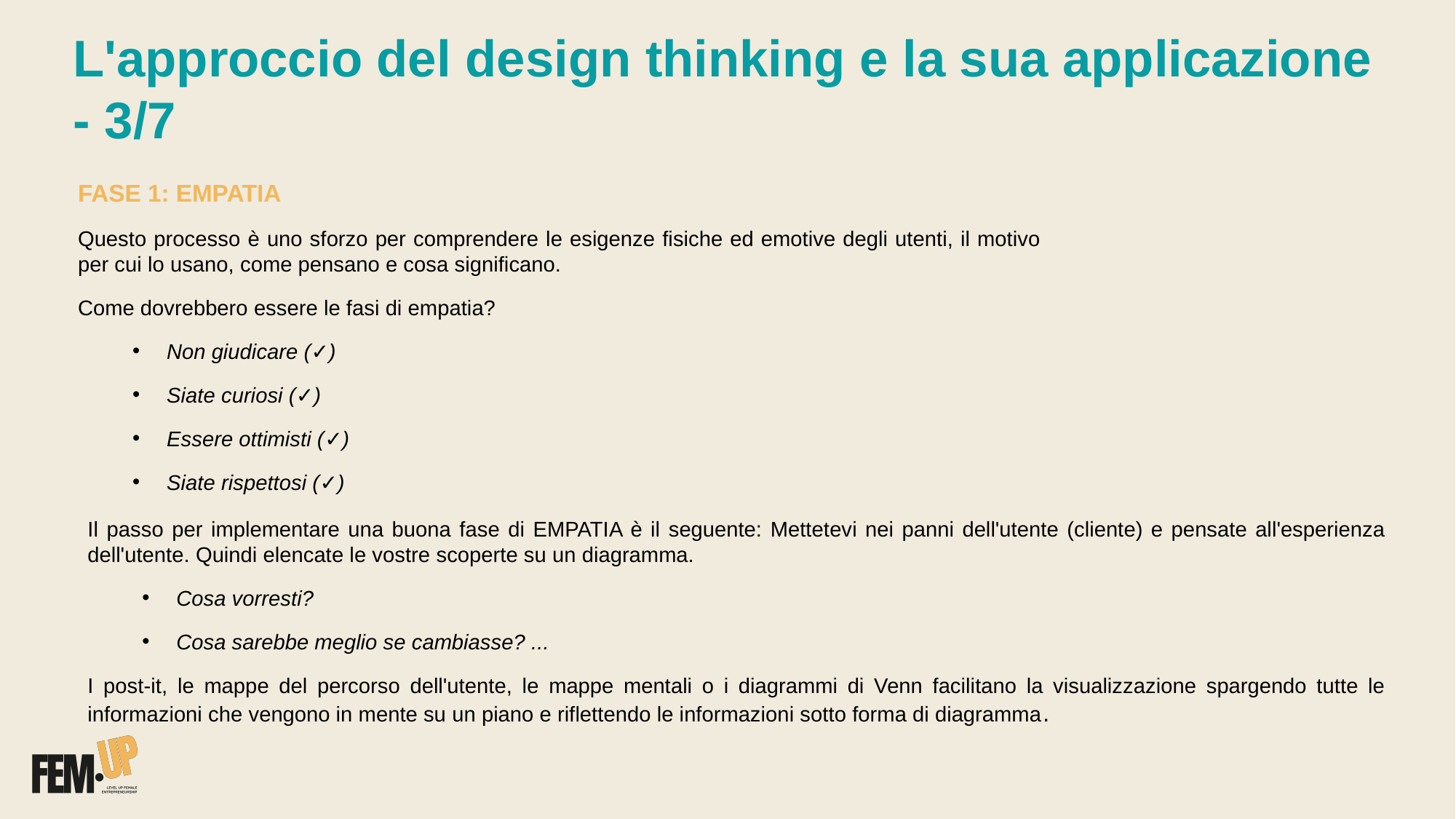

L'approccio del design thinking e la sua applicazione - 3/7
FASE 1: EMPATIA
Questo processo è uno sforzo per comprendere le esigenze fisiche ed emotive degli utenti, il motivo per cui lo usano, come pensano e cosa significano.
Come dovrebbero essere le fasi di empatia?
Non giudicare (✓)
Siate curiosi (✓)
Essere ottimisti (✓)
Siate rispettosi (✓)

Il passo per implementare una buona fase di EMPATIA è il seguente: Mettetevi nei panni dell'utente (cliente) e pensate all'esperienza dell'utente. Quindi elencate le vostre scoperte su un diagramma.
Cosa vorresti?
Cosa sarebbe meglio se cambiasse? ...
I post-it, le mappe del percorso dell'utente, le mappe mentali o i diagrammi di Venn facilitano la visualizzazione spargendo tutte le informazioni che vengono in mente su un piano e riflettendo le informazioni sotto forma di diagramma.